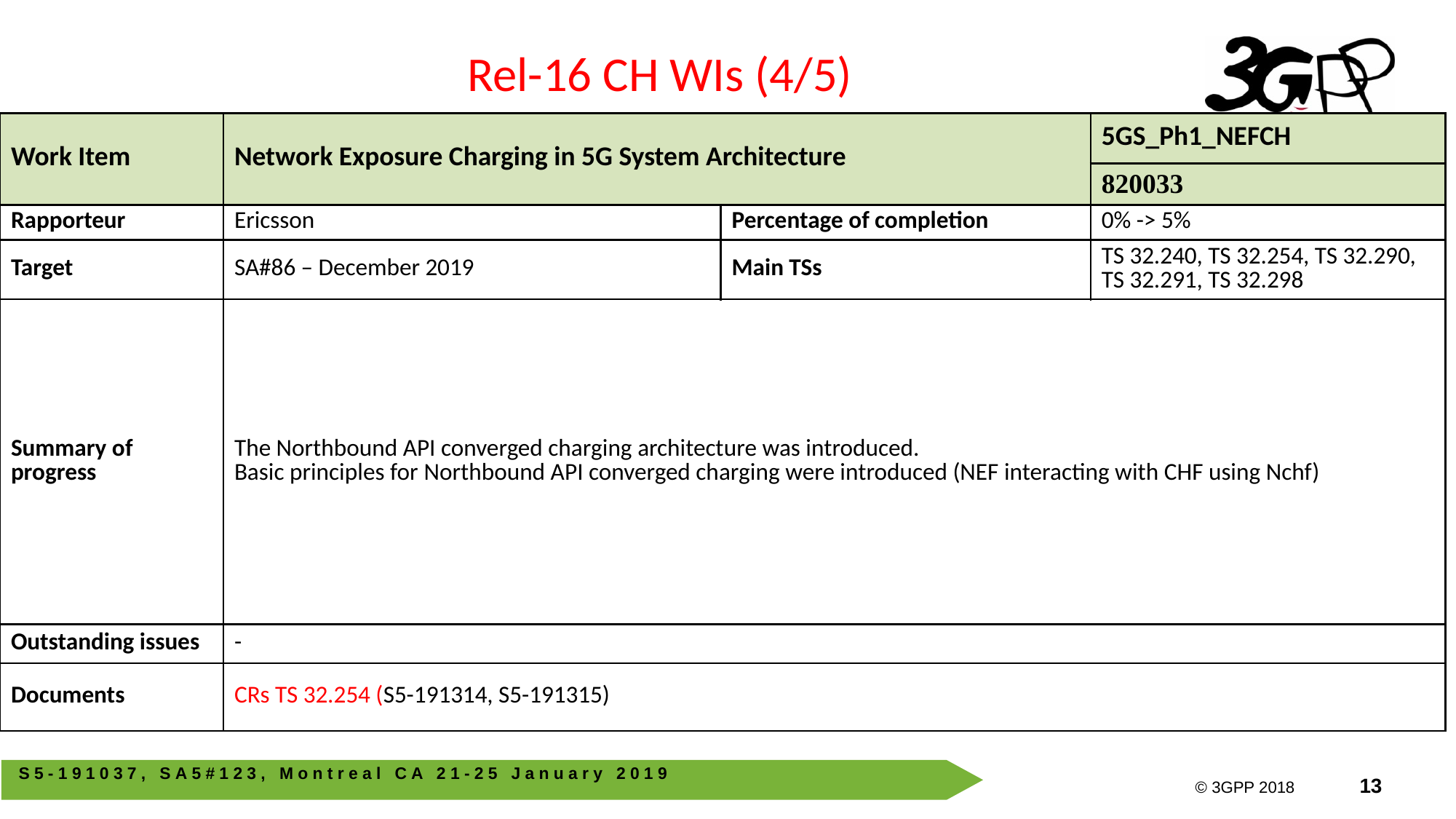

Rel-16 CH WIs (4/5)
| Work Item | Network Exposure Charging in 5G System Architecture |  | 5GS\_Ph1\_NEFCH |
| --- | --- | --- | --- |
|  |  |  | 820033 |
| Rapporteur | Ericsson | Percentage of completion | 0% -> 5% |
| Target | SA#86 – December 2019 | Main TSs | TS 32.240, TS 32.254, TS 32.290, TS 32.291, TS 32.298 |
| Summary of progress | The Northbound API converged charging architecture was introduced. Basic principles for Northbound API converged charging were introduced (NEF interacting with CHF using Nchf) |  |  |
| Outstanding issues | - |  |  |
| Documents | CRs TS 32.254 (S5-191314, S5-191315) |  |  |